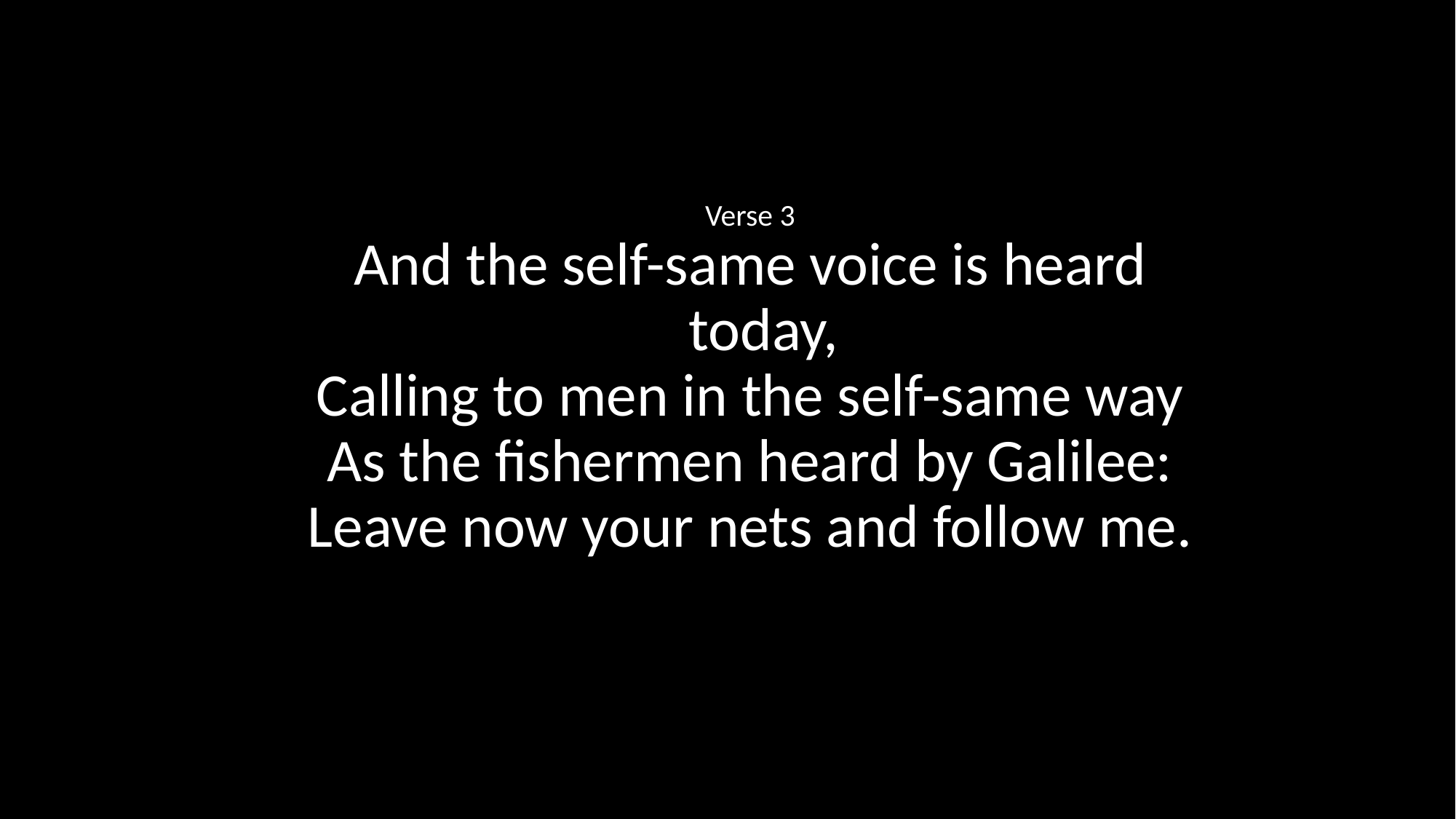

Verse 3
And the self-same voice is heard today,
Calling to men in the self-same way
As the fishermen heard by Galilee:
Leave now your nets and follow me.